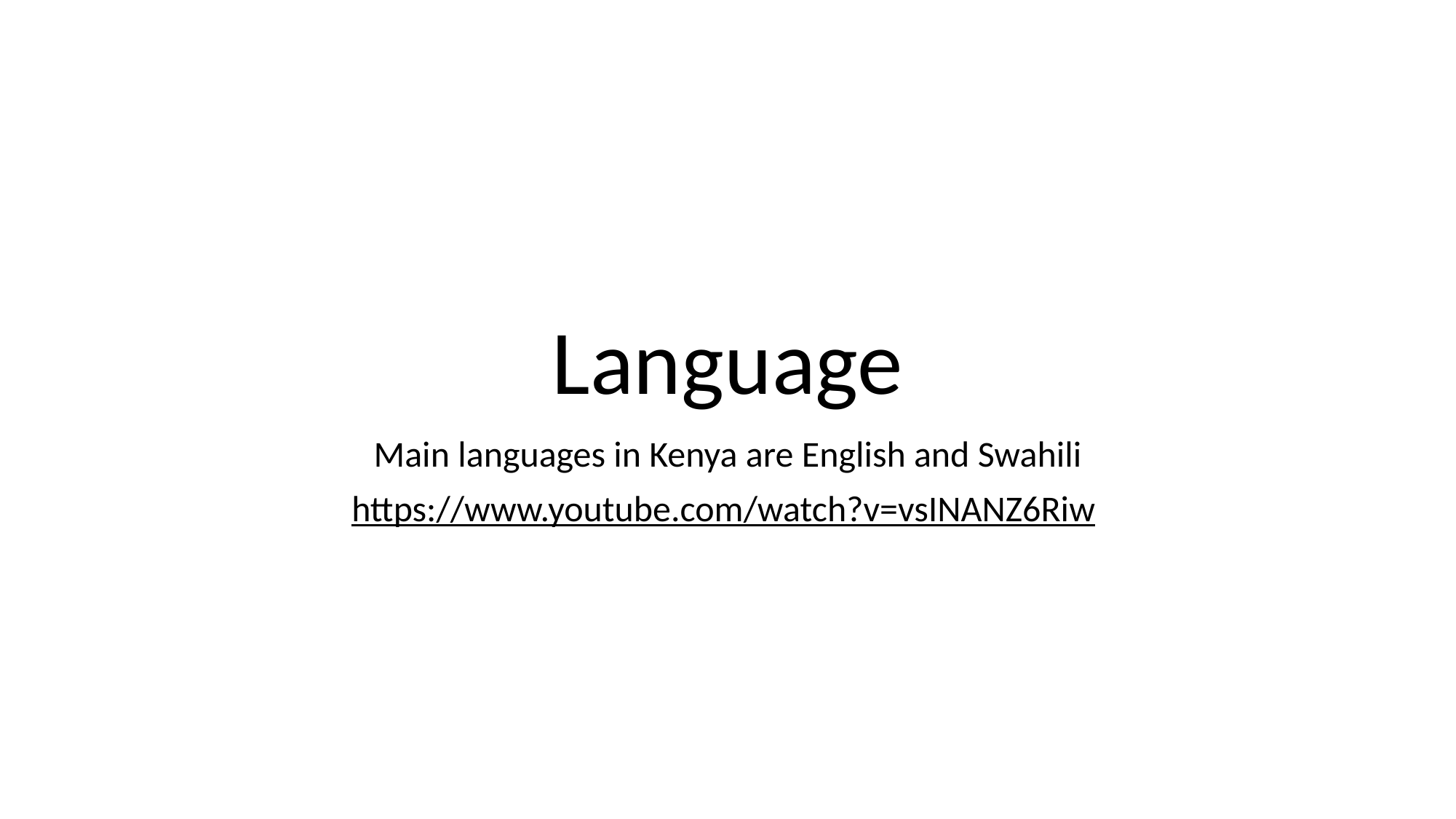

# Language
Main languages in Kenya are English and Swahili
https://www.youtube.com/watch?v=vsINANZ6Riw